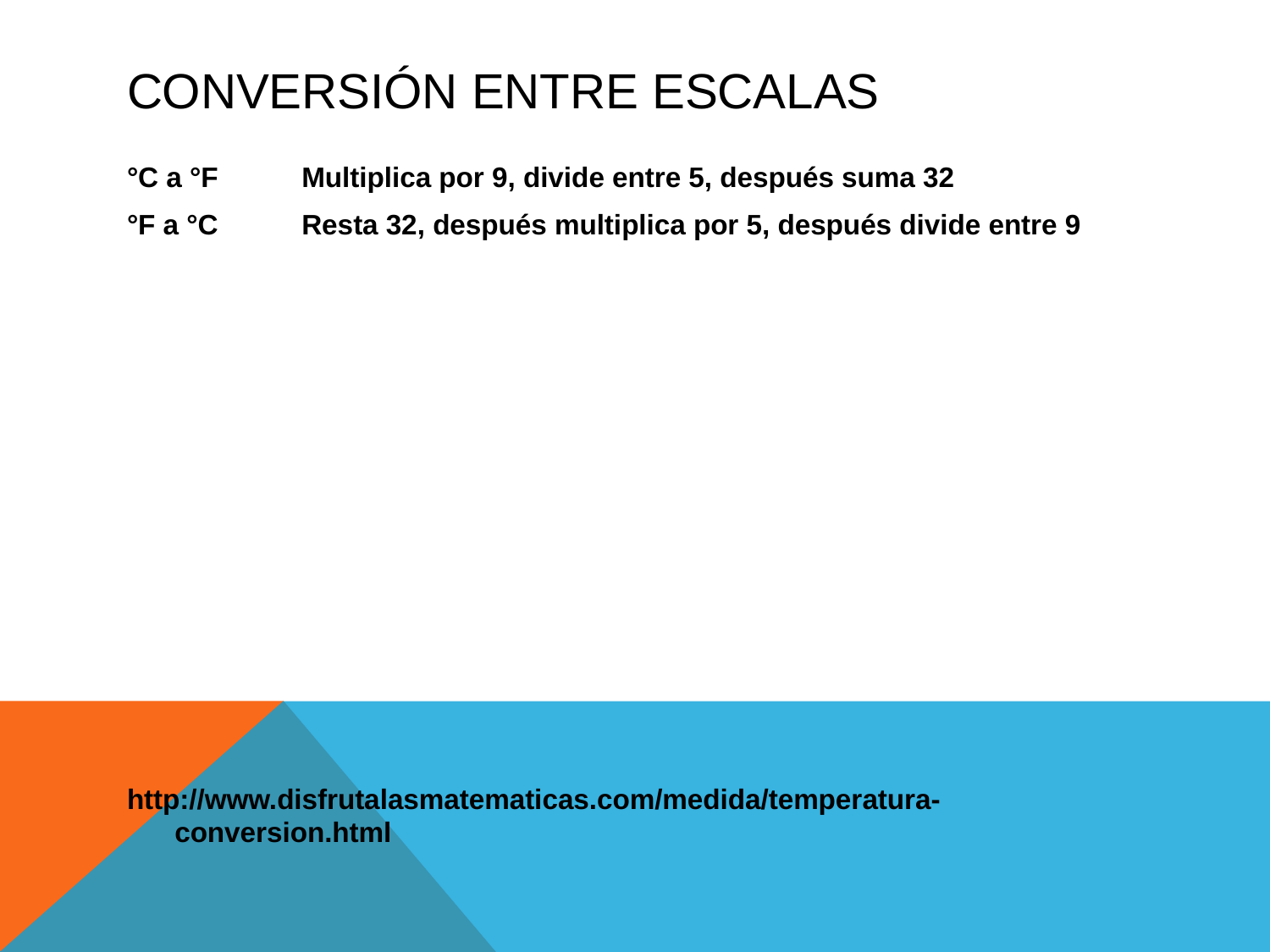

# Conversión entre escalas
°C a °F	Multiplica por 9, divide entre 5, después suma 32
°F a °C	Resta 32, después multiplica por 5, después divide entre 9

http://www.disfrutalasmatematicas.com/medida/temperatura-conversion.html